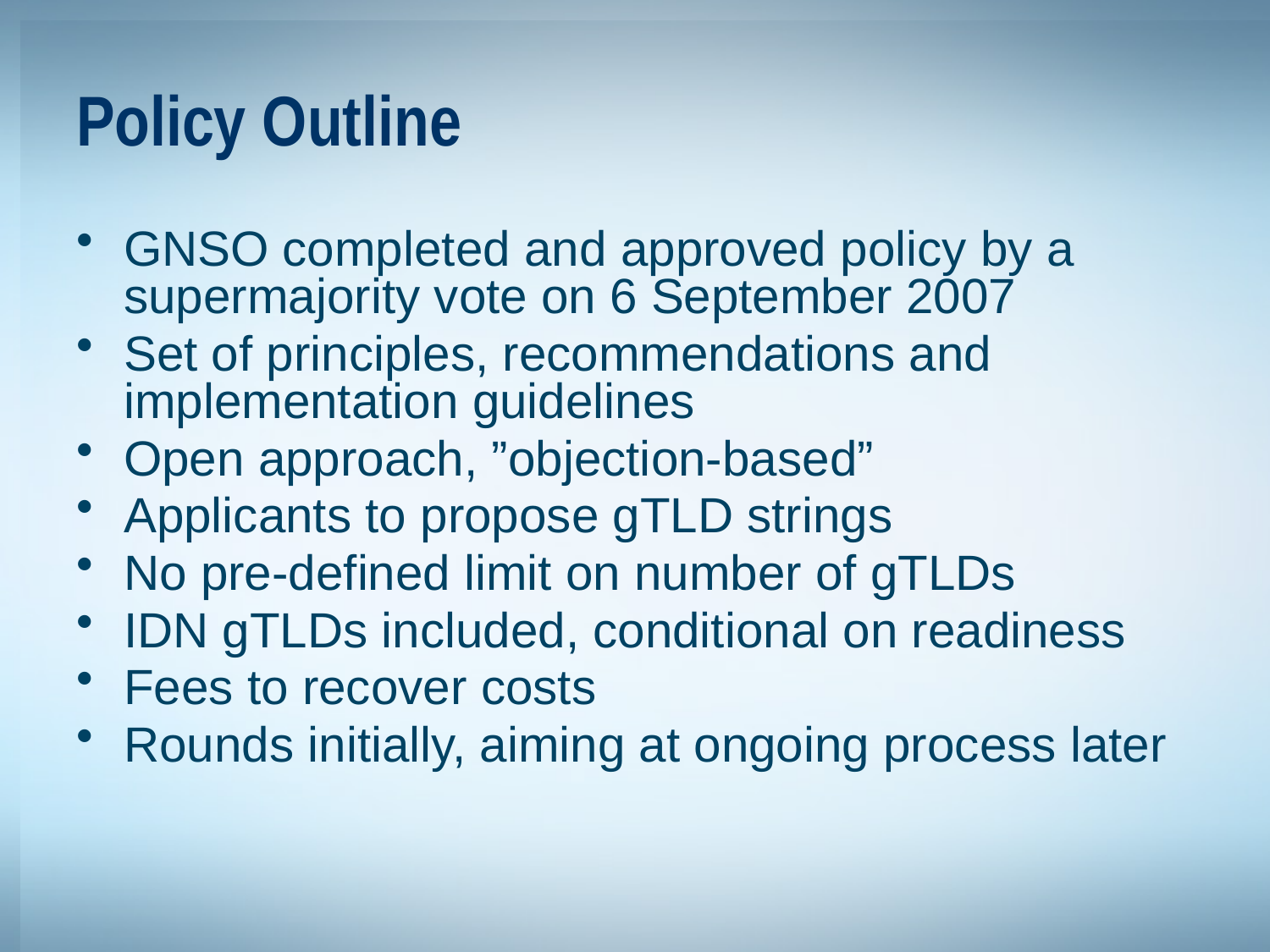

# Policy Outline
GNSO completed and approved policy by a supermajority vote on 6 September 2007
Set of principles, recommendations and implementation guidelines
Open approach, ”objection-based”
Applicants to propose gTLD strings
No pre-defined limit on number of gTLDs
IDN gTLDs included, conditional on readiness
Fees to recover costs
Rounds initially, aiming at ongoing process later